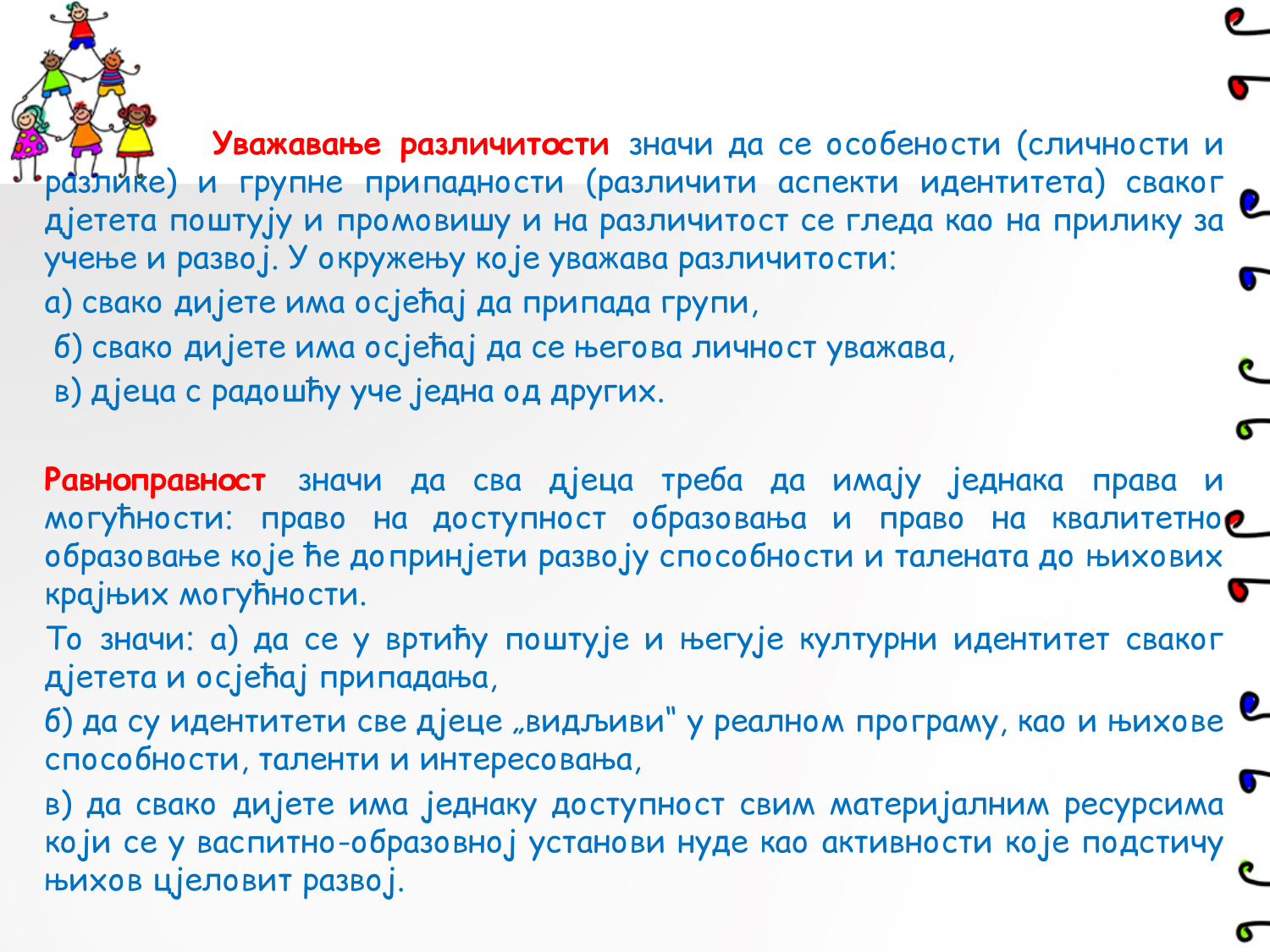

Уважавање различитости значи да се особености (сличности и разлике) и групне припадности (различити аспекти идентитета) сваког дјетета поштују и промовишу и на различитост се гледа као на прилику за учење и развој. У окружењу које уважава различитости:
а) свако дијете има осјећај да припада групи,
 б) свако дијете има осјећај да се његова личност уважава,
 в) дјеца с радошћу уче једна од других.

Равноправност значи да сва дјеца треба да имају једнака права и могућности: право на доступност образовања и право на квалитетно образовање које ће допринјети развоју способности и талената до њихових крајњих могућности.
То значи: а) да се у вртићу поштује и његује културни идентитет сваког дјетета и осјећај припадања,
б) да су идентитети све дјеце „видљиви“ у реалном програму, као и њихове способности, таленти и интересовања,
в) да свако дијете има једнаку доступност свим материјалним ресурсима који се у васпитно-образовној установи нуде као активности које подстичу њихов цјеловит развој.